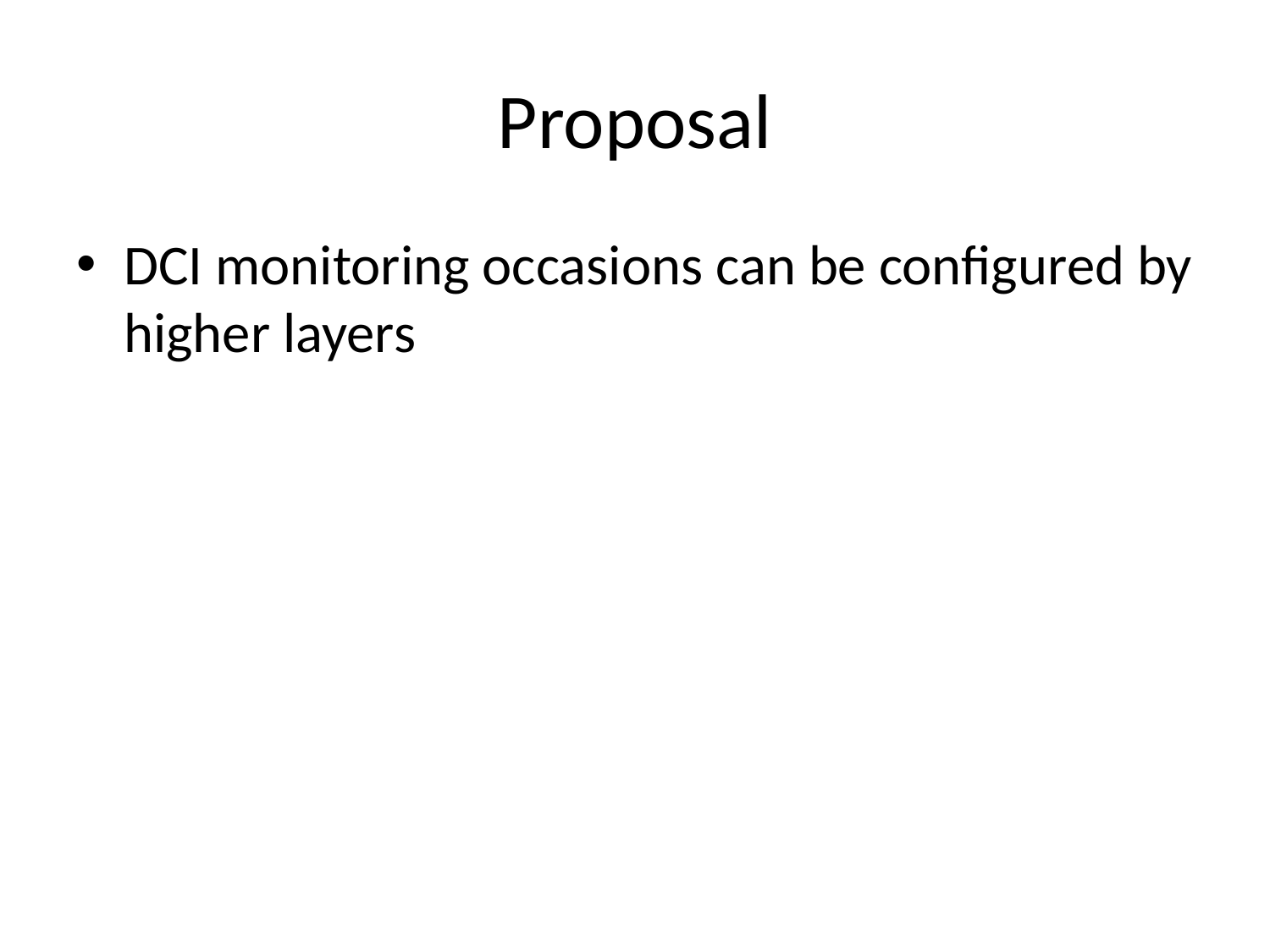

# Proposal
DCI monitoring occasions can be configured by higher layers